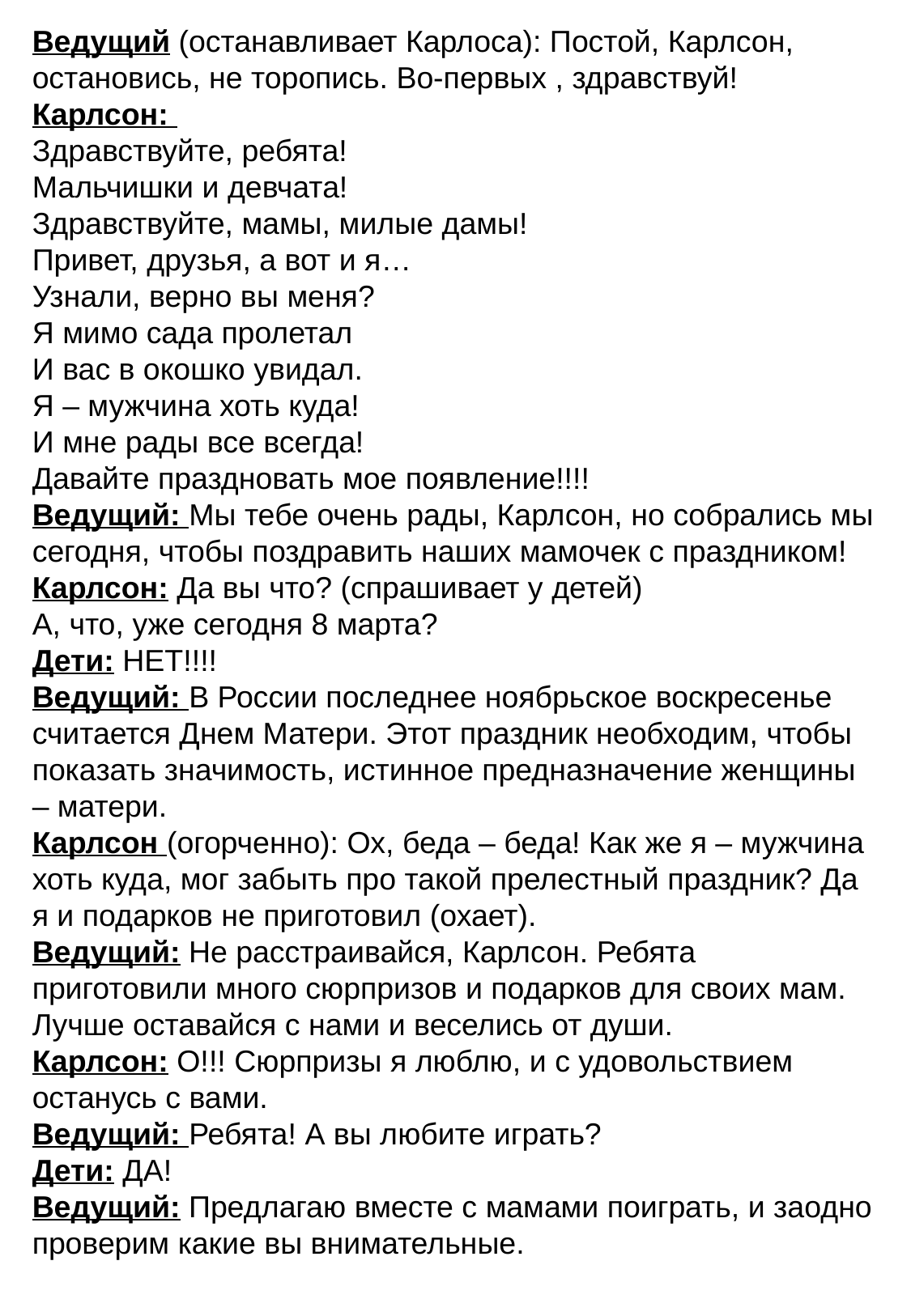

Ведущий (останавливает Карлоса): Постой, Карлсон, остановись, не торопись. Во-первых , здравствуй!
Карлсон:
Здравствуйте, ребята!
Мальчишки и девчата!
Здравствуйте, мамы, милые дамы!
Привет, друзья, а вот и я…
Узнали, верно вы меня?
Я мимо сада пролетал
И вас в окошко увидал.
Я – мужчина хоть куда!
И мне рады все всегда!
Давайте праздновать мое появление!!!!
Ведущий: Мы тебе очень рады, Карлсон, но собрались мы сегодня, чтобы поздравить наших мамочек с праздником!
Карлсон: Да вы что? (спрашивает у детей)
А, что, уже сегодня 8 марта?
Дети: НЕТ!!!!
Ведущий: В России последнее ноябрьское воскресенье считается Днем Матери. Этот праздник необходим, чтобы показать значимость, истинное предназначение женщины – матери.
Карлсон (огорченно): Ох, беда – беда! Как же я – мужчина хоть куда, мог забыть про такой прелестный праздник? Да я и подарков не приготовил (охает).
Ведущий: Не расстраивайся, Карлсон. Ребята приготовили много сюрпризов и подарков для своих мам. Лучше оставайся с нами и веселись от души.
Карлсон: О!!! Сюрпризы я люблю, и с удовольствием останусь с вами.
Ведущий: Ребята! А вы любите играть?
Дети: ДА!
Ведущий: Предлагаю вместе с мамами поиграть, и заодно проверим какие вы внимательные.